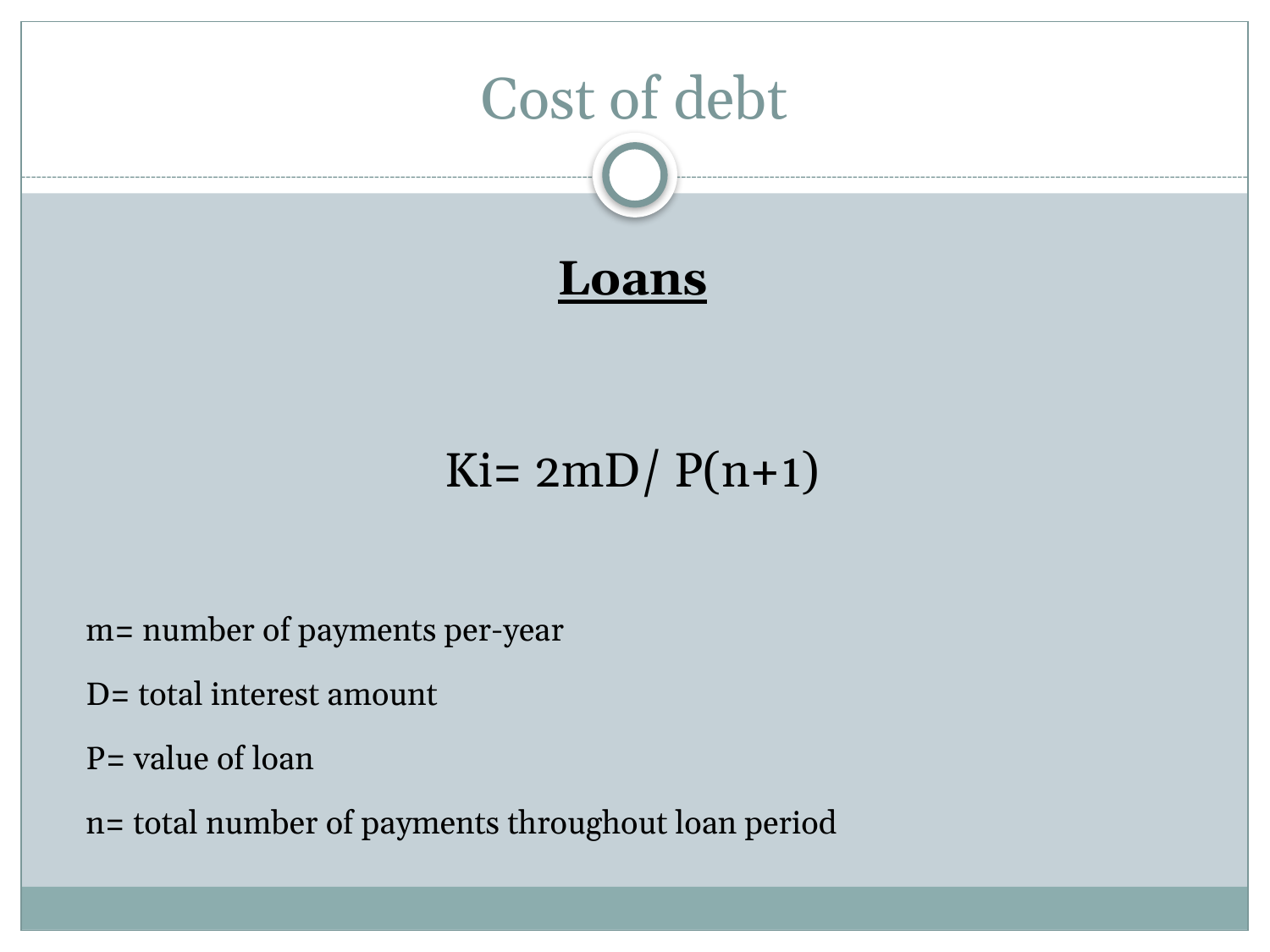

# Cost of debt
Loans

Ki= 2mD/ P(n+1)

    m= number of payments per-year
    D= total interest amount
    P= value of loan
    n= total number of payments throughout loan period